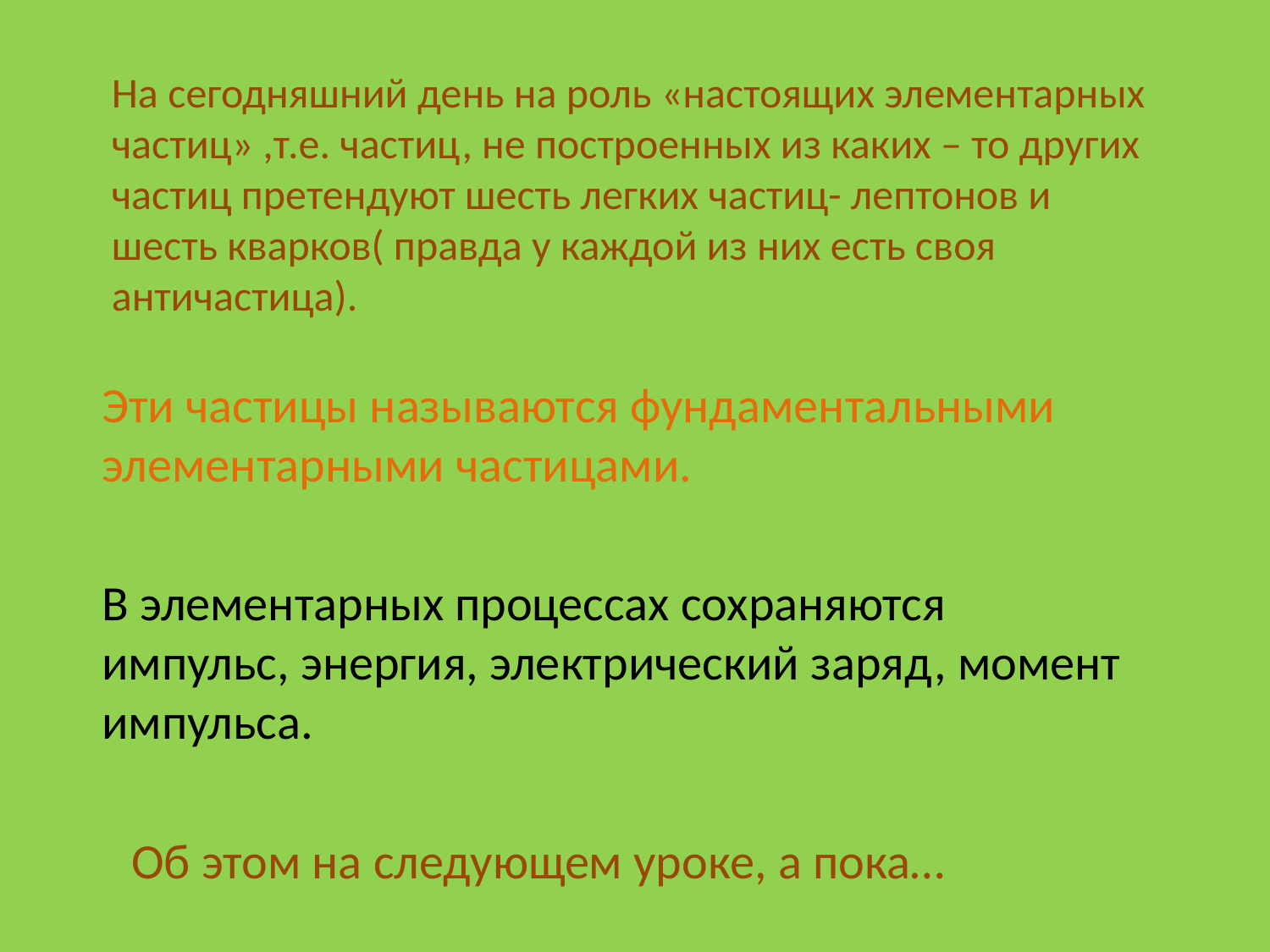

На сегодняшний день на роль «настоящих элементарных частиц» ,т.е. частиц, не построенных из каких – то других частиц претендуют шесть легких частиц- лептонов и шесть кварков( правда у каждой из них есть своя античастица).
Эти частицы называются фундаментальными элементарными частицами.
В элементарных процессах сохраняются импульс, энергия, электрический заряд, момент импульса.
Об этом на следующем уроке, а пока…